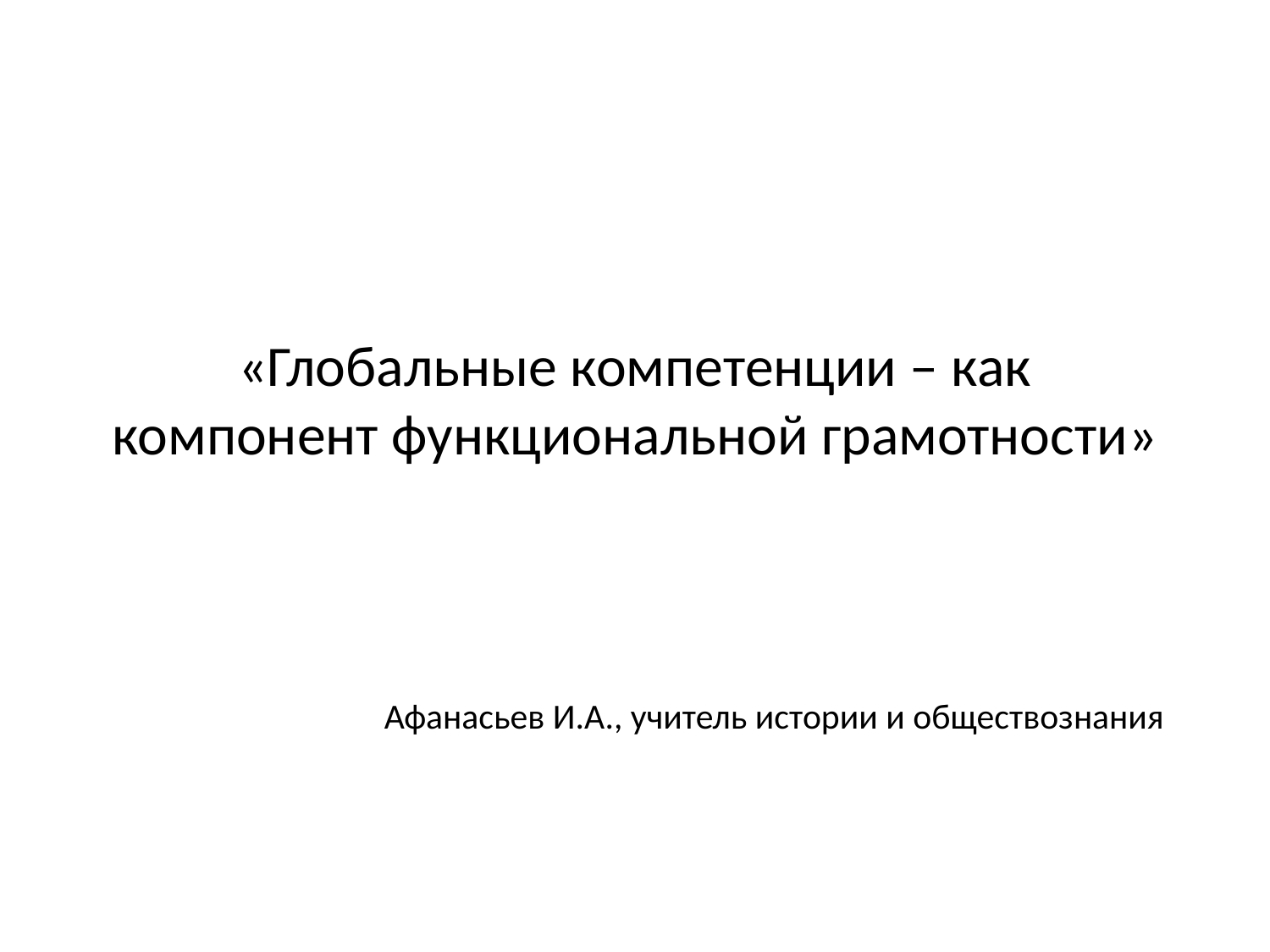

# «Глобальные компетенции – как компонент функциональной грамотности»

Афанасьев И.А., учитель истории и обществознания